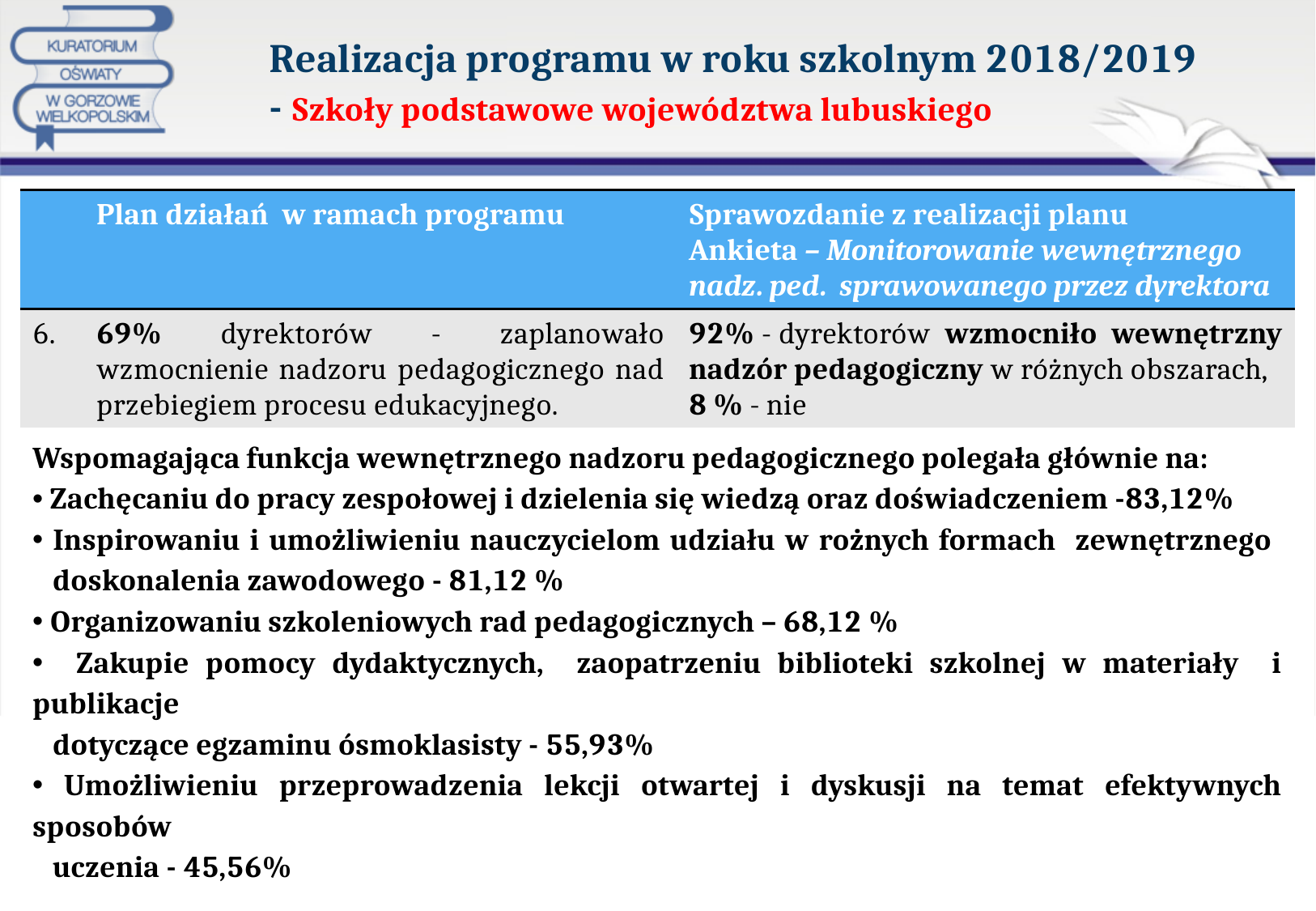

# Realizacja programu w roku szkolnym 2018/2019 - Szkoły podstawowe województwa lubuskiego
|  | Plan działań w ramach programu | Sprawozdanie z realizacji planu Ankieta – Monitorowanie wewnętrznego nadz. ped. sprawowanego przez dyrektora |
| --- | --- | --- |
| 6. | 69% dyrektorów - zaplanowało wzmocnienie nadzoru pedagogicznego nad przebiegiem procesu edukacyjnego. | 92% - dyrektorów wzmocniło wewnętrzny nadzór pedagogiczny w różnych obszarach, 8 % - nie |
| Wspomagająca funkcja wewnętrznego nadzoru pedagogicznego polegała głównie na: Zachęcaniu do pracy zespołowej i dzielenia się wiedzą oraz doświadczeniem -83,12% Inspirowaniu i umożliwieniu nauczycielom udziału w rożnych formach zewnętrznego doskonalenia zawodowego - 81,12 % Organizowaniu szkoleniowych rad pedagogicznych – 68,12 % Zakupie pomocy dydaktycznych, zaopatrzeniu biblioteki szkolnej w materiały i publikacje dotyczące egzaminu ósmoklasisty - 55,93% Umożliwieniu przeprowadzenia lekcji otwartej i dyskusji na temat efektywnych sposobów uczenia - 45,56% |  |  |